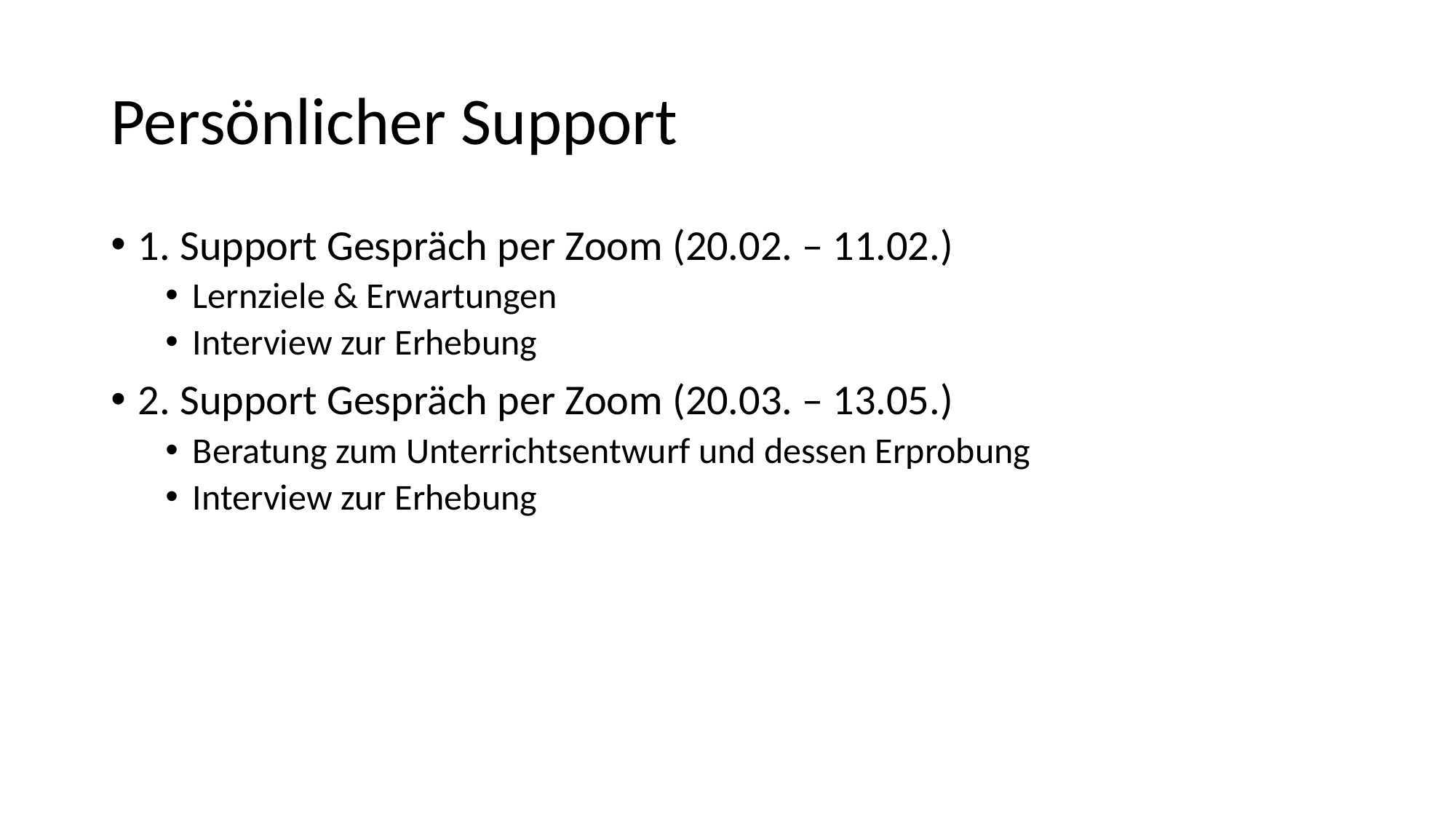

# Persönlicher Support
1. Support Gespräch per Zoom (20.02. – 11.02.)
Lernziele & Erwartungen
Interview zur Erhebung
2. Support Gespräch per Zoom (20.03. – 13.05.)
Beratung zum Unterrichtsentwurf und dessen Erprobung
Interview zur Erhebung